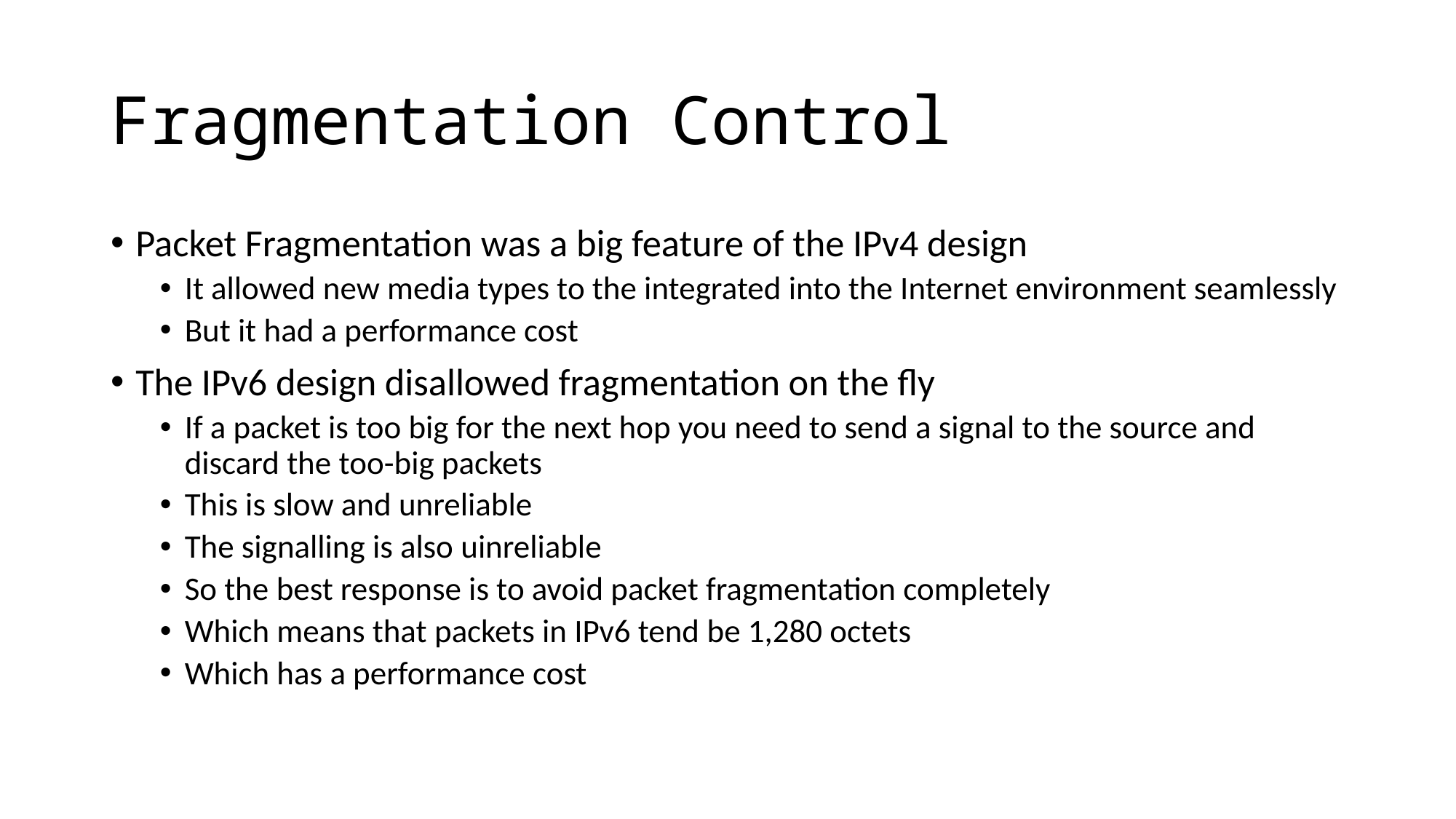

# Fragmentation Control
Packet Fragmentation was a big feature of the IPv4 design
It allowed new media types to the integrated into the Internet environment seamlessly
But it had a performance cost
The IPv6 design disallowed fragmentation on the fly
If a packet is too big for the next hop you need to send a signal to the source and discard the too-big packets
This is slow and unreliable
The signalling is also uinreliable
So the best response is to avoid packet fragmentation completely
Which means that packets in IPv6 tend be 1,280 octets
Which has a performance cost